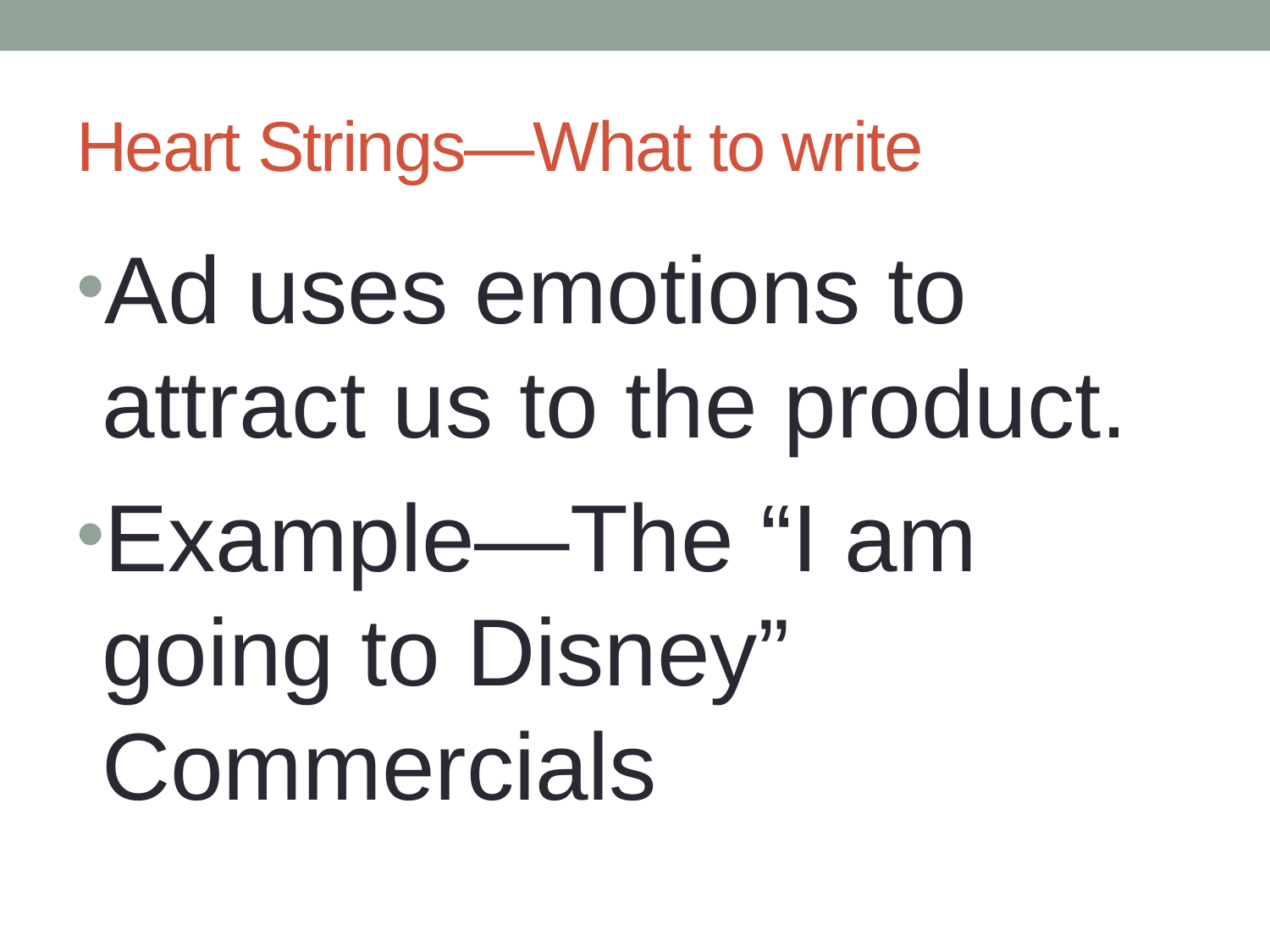

# Heart Strings—What to write
Ad uses emotions to attract us to the product.
Example—The “I am going to Disney” Commercials